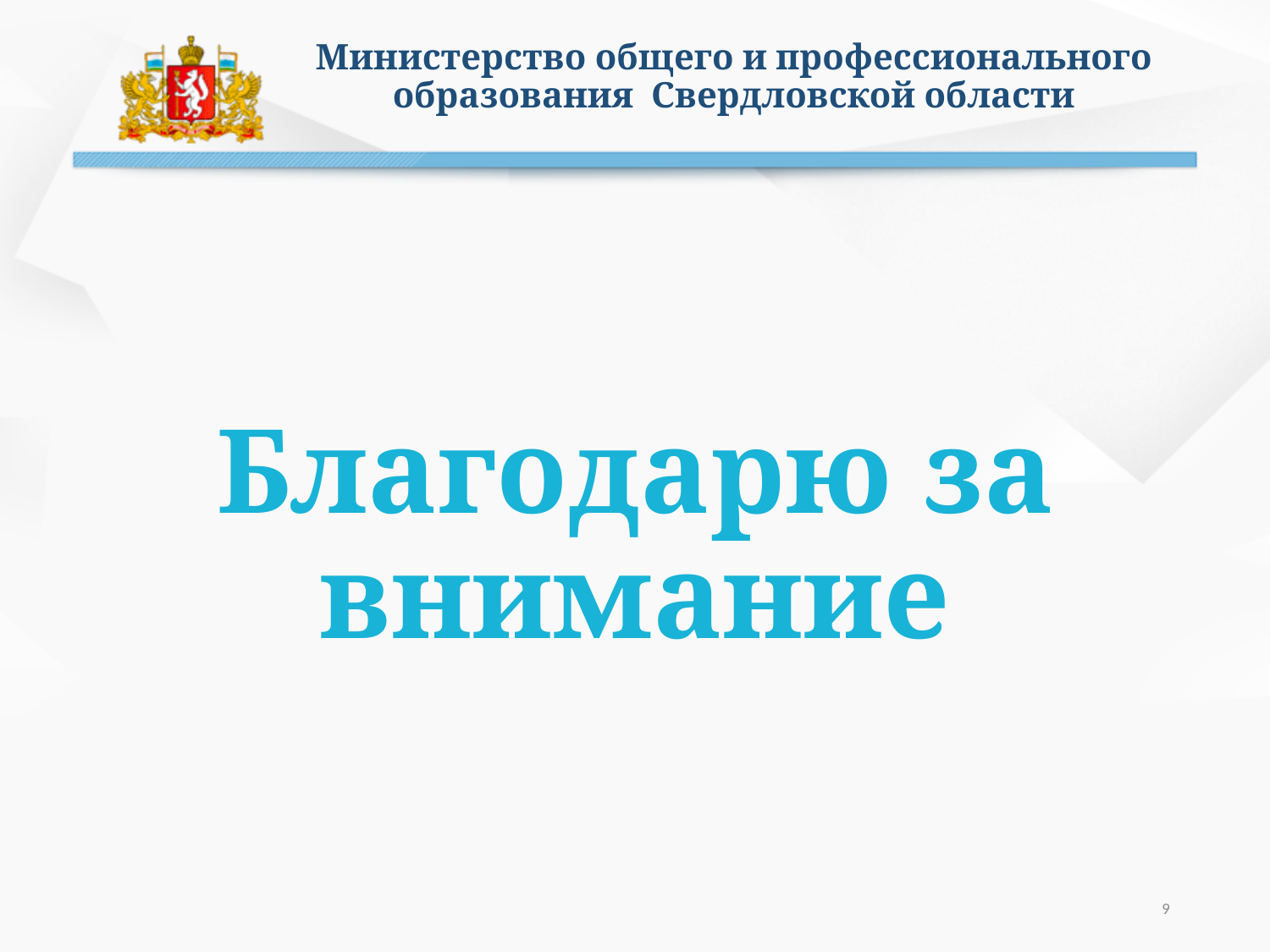

# Министерство общего и профессионального образования  Свердловской области

Благодарю за внимание
9